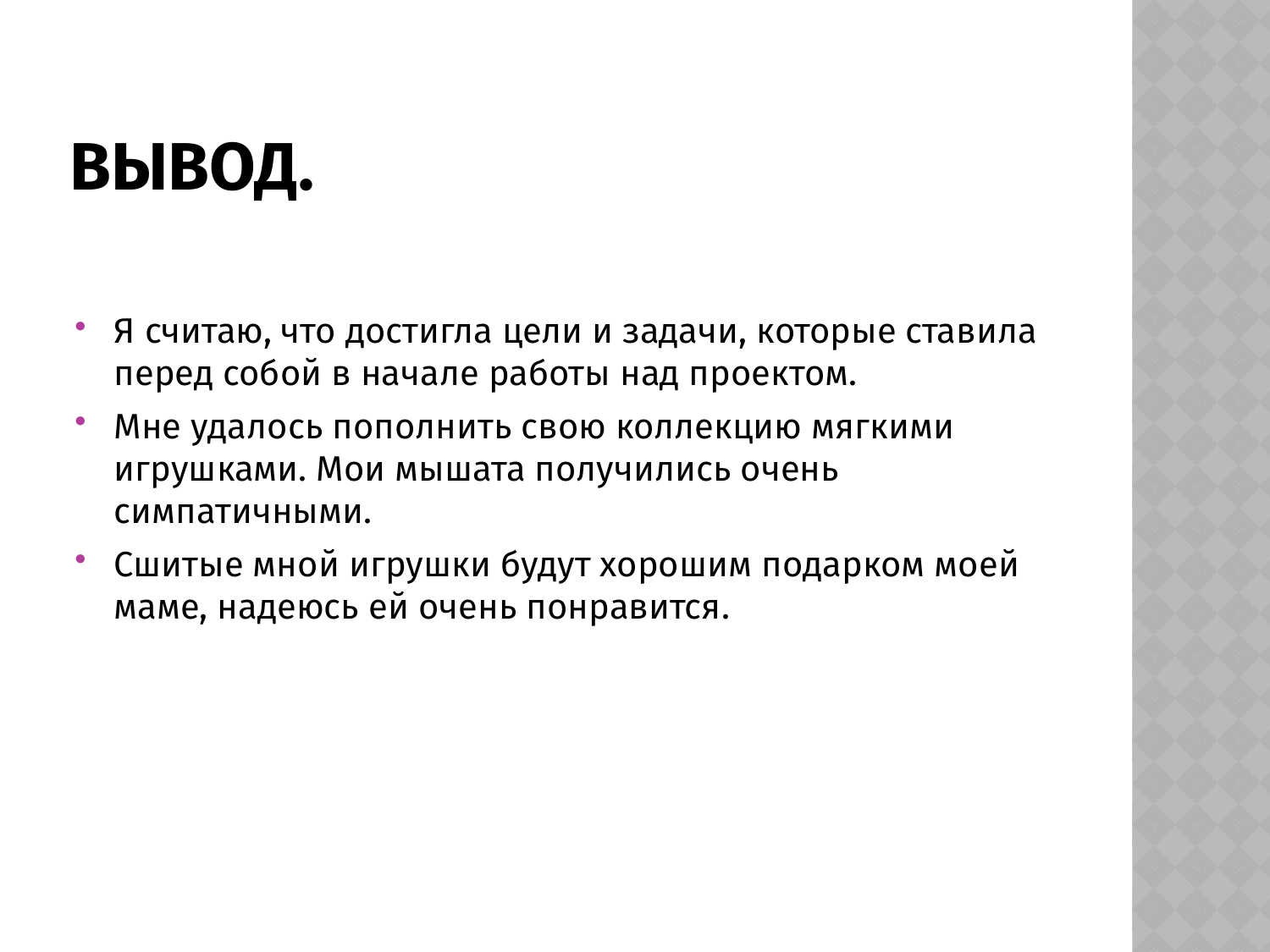

# вывод.

Я считаю, что достигла цели и задачи, которые ставила перед собой в начале работы над проектом.
Мне удалось пополнить свою коллекцию мягкими игрушками. Мои мышата получились очень симпатичными.
Сшитые мной игрушки будут хорошим подарком моей маме, надеюсь ей очень понравится.